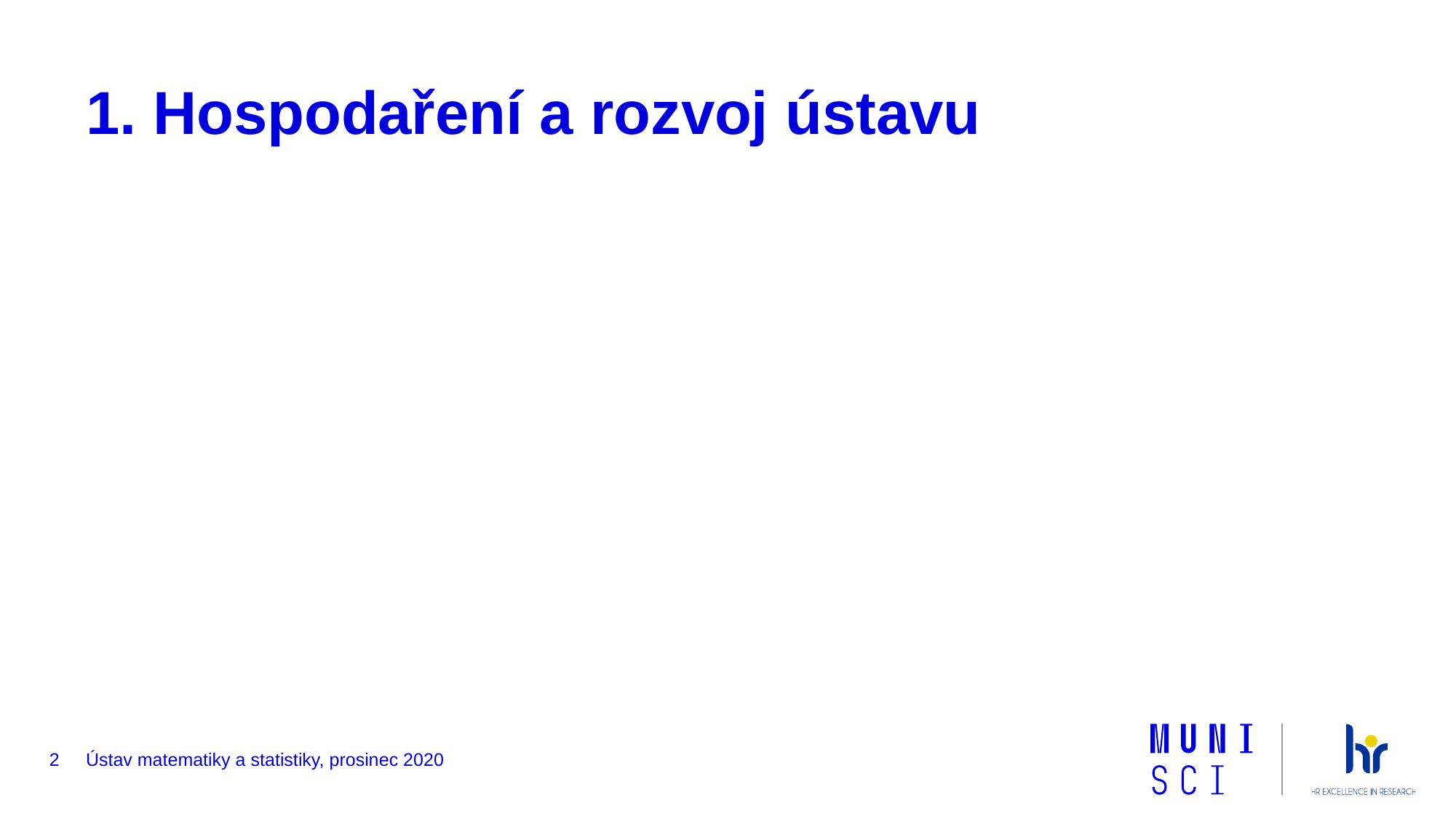

# 1. Hospodaření a rozvoj ústavu
2
Ústav matematiky a statistiky, prosinec 2020